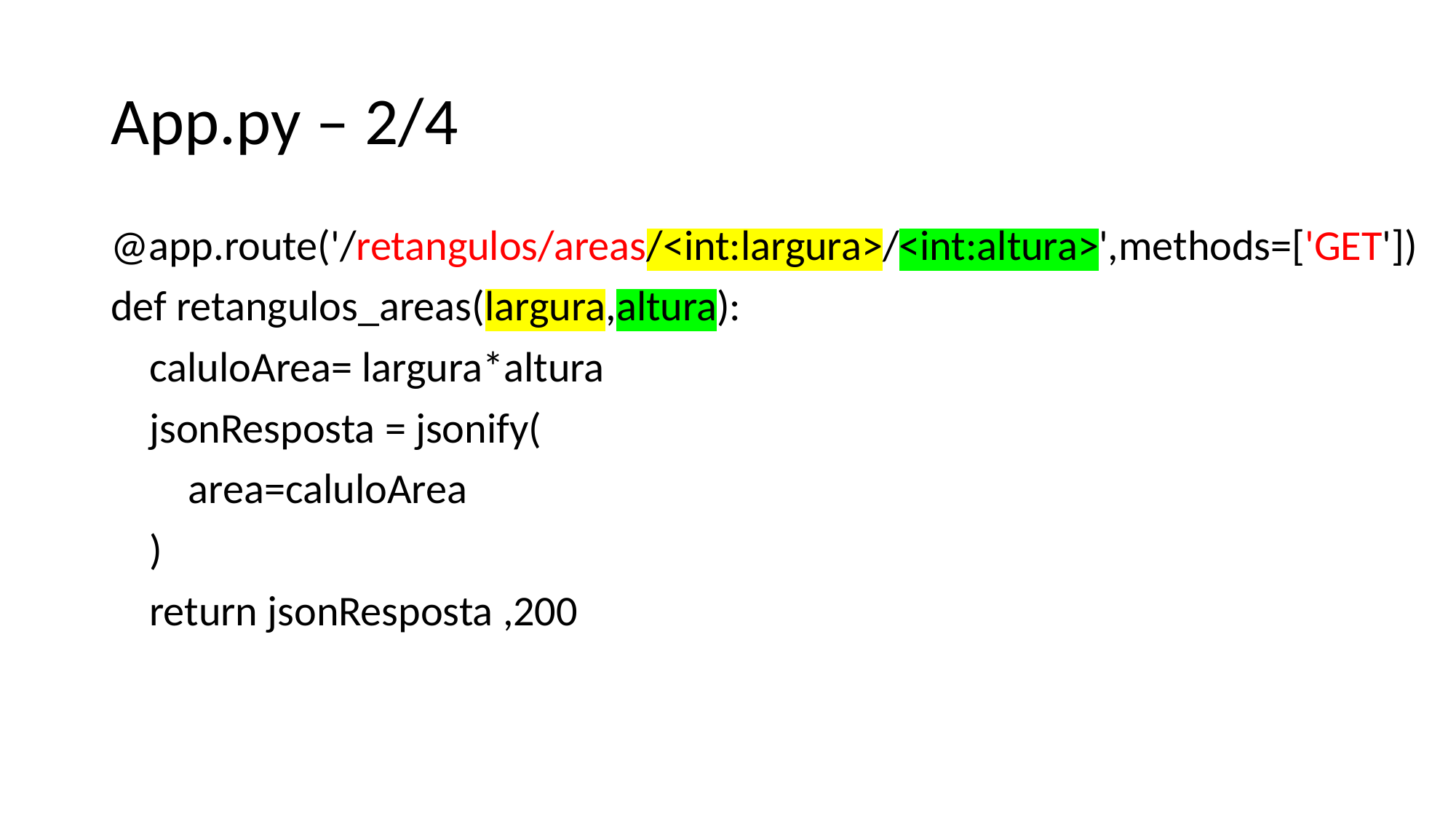

# App.py – 2/4
@app.route('/retangulos/areas/<int:largura>/<int:altura>',methods=['GET'])
def retangulos_areas(largura,altura):
    caluloArea= largura*altura
    jsonResposta = jsonify(
        area=caluloArea
    )
    return jsonResposta ,200